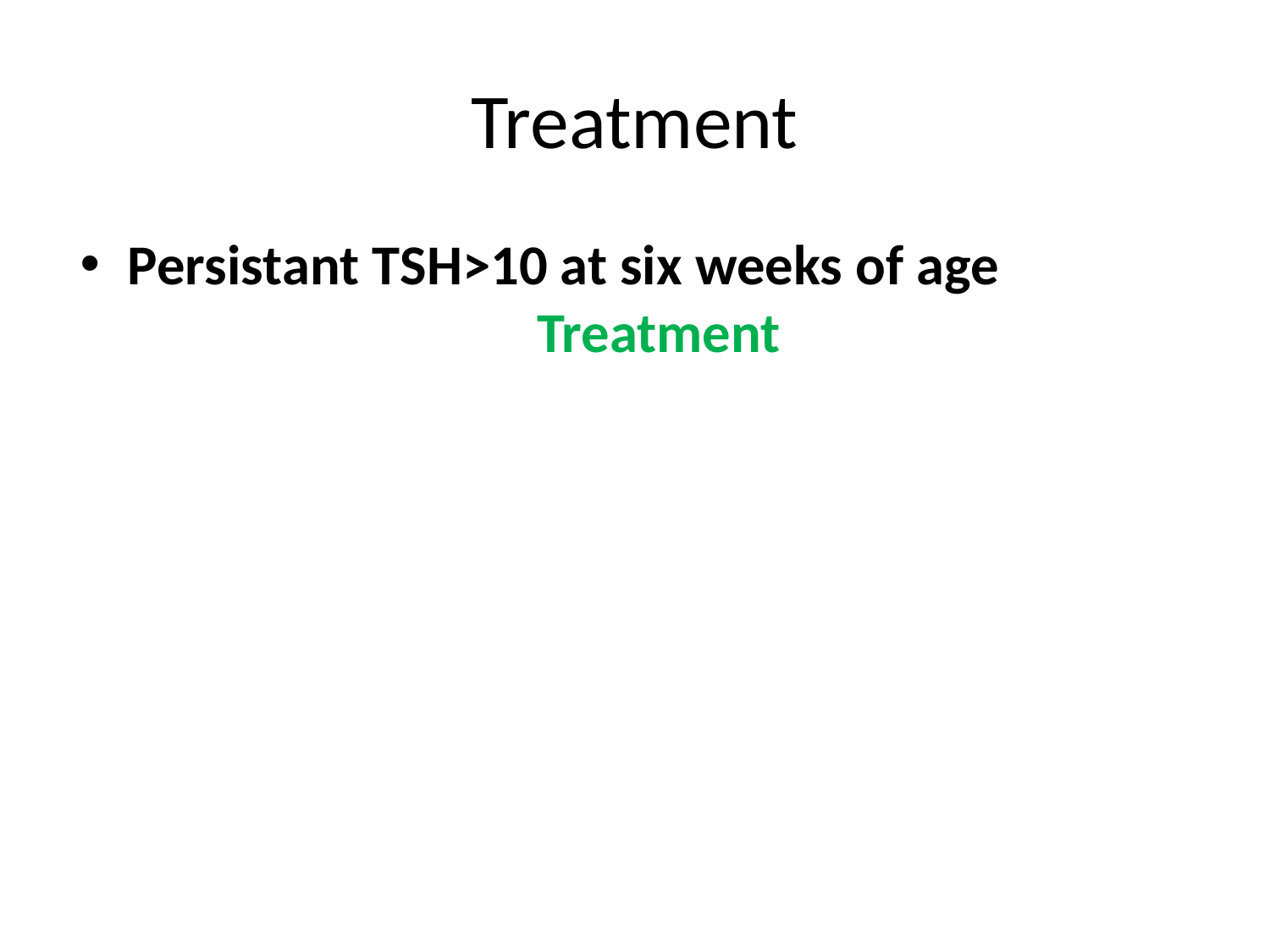

# Treatment
Persistant TSH>10 at six weeks of age                 Treatment